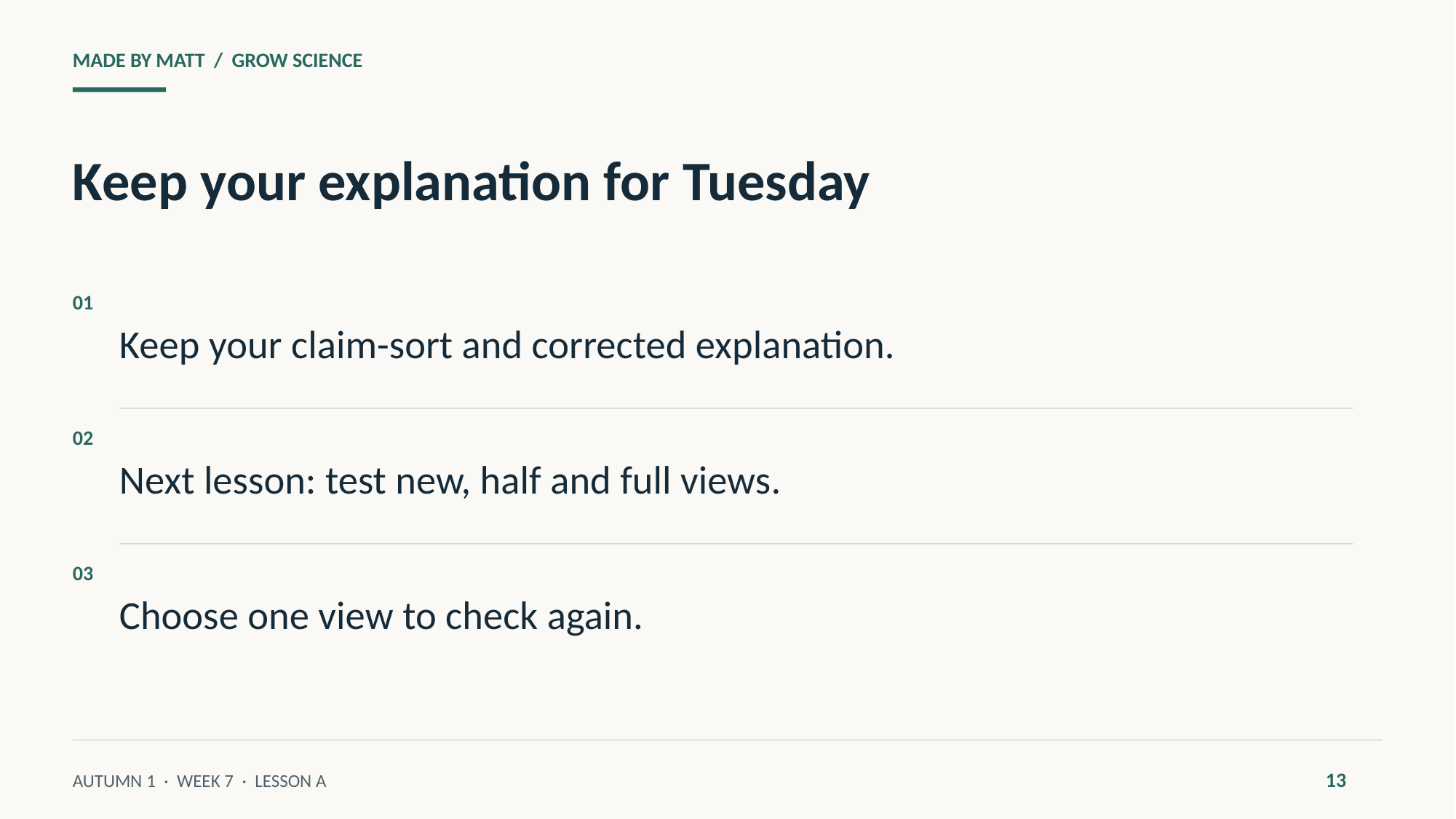

MADE BY MATT  /  GROW SCIENCE

Keep your explanation for Tuesday
Keep your claim-sort and corrected explanation.
01

Next lesson: test new, half and full views.
02

Choose one view to check again.
03

13
AUTUMN 1  ·  WEEK 7  ·  LESSON A